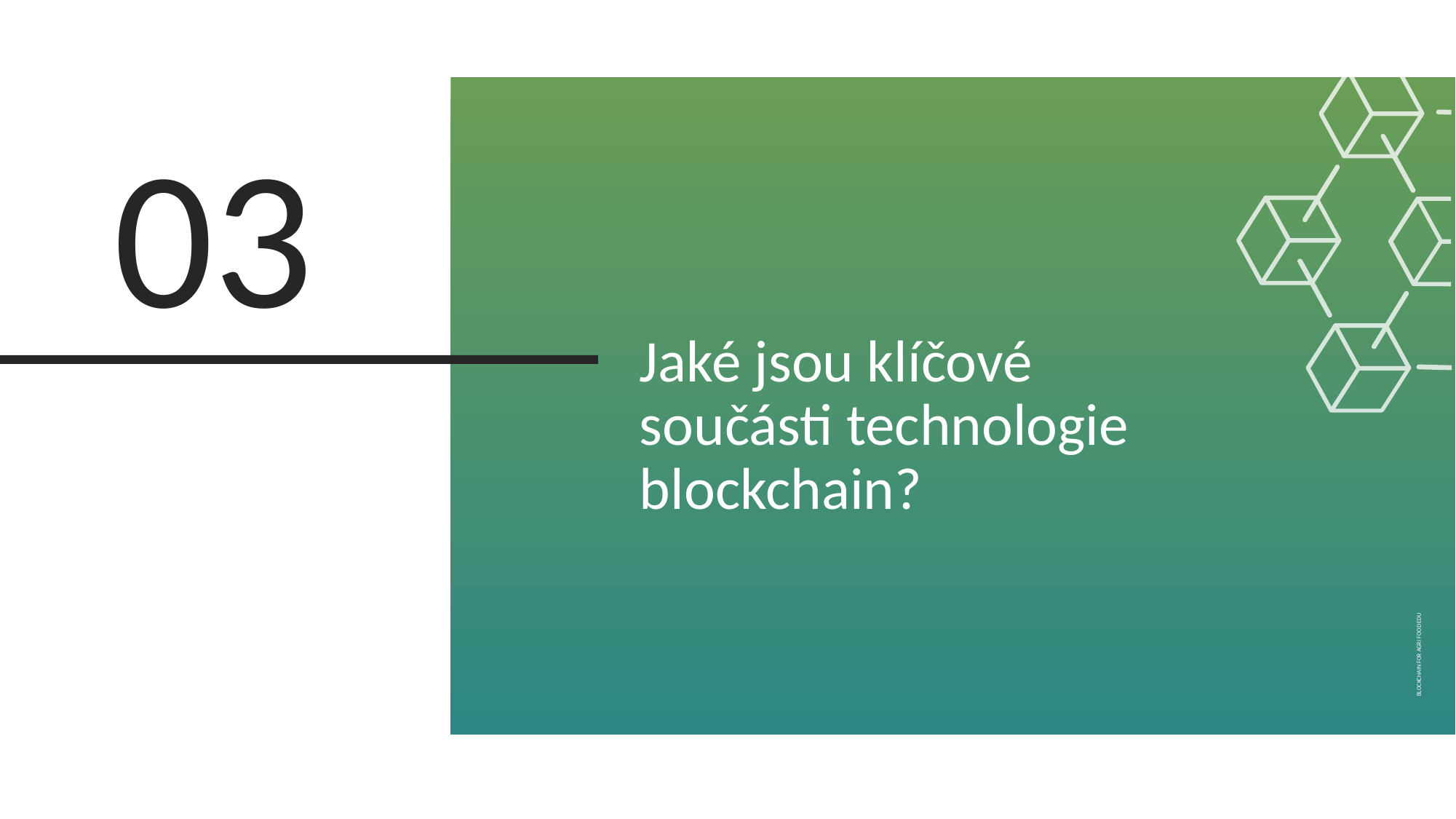

03
Jaké jsou klíčové součásti technologie blockchain?